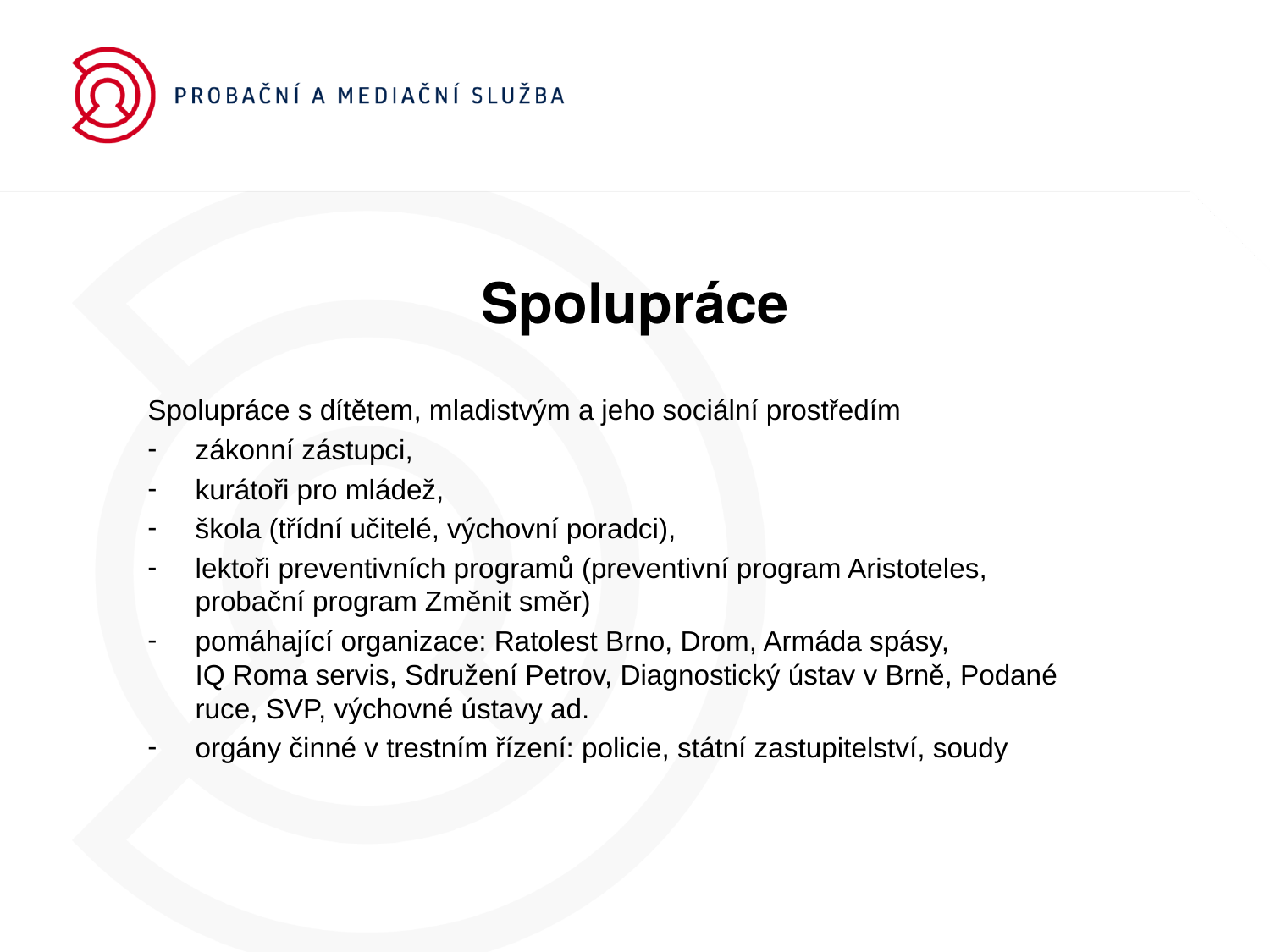

# Spolupráce
Spolupráce s dítětem, mladistvým a jeho sociální prostředím
zákonní zástupci,
kurátoři pro mládež,
škola (třídní učitelé, výchovní poradci),
lektoři preventivních programů (preventivní program Aristoteles, probační program Změnit směr)
pomáhající organizace: Ratolest Brno, Drom, Armáda spásy,            IQ Roma servis, Sdružení Petrov, Diagnostický ústav v Brně, Podané ruce, SVP, výchovné ústavy ad.
orgány činné v trestním řízení: policie, státní zastupitelství, soudy